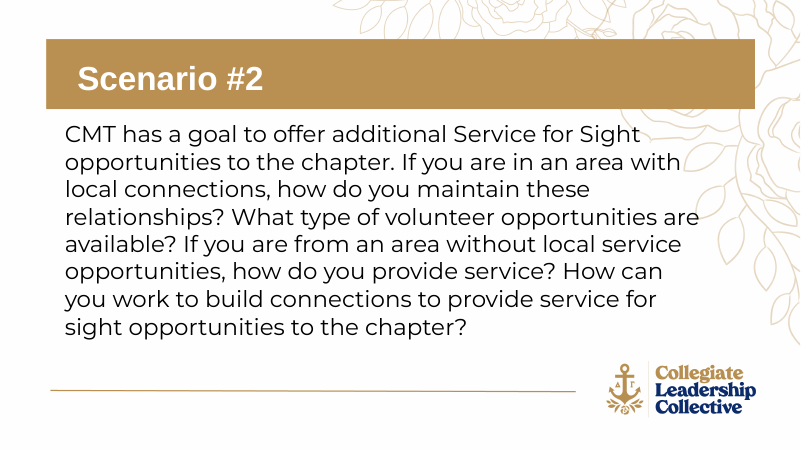

Scenario #2
CMT has a goal to offer additional Service for Sight opportunities to the chapter. If you are in an area with local connections, how do you maintain these relationships? What type of volunteer opportunities are available? If you are from an area without local service opportunities, how do you provide service? How can you work to build connections to provide service for sight opportunities to the chapter?